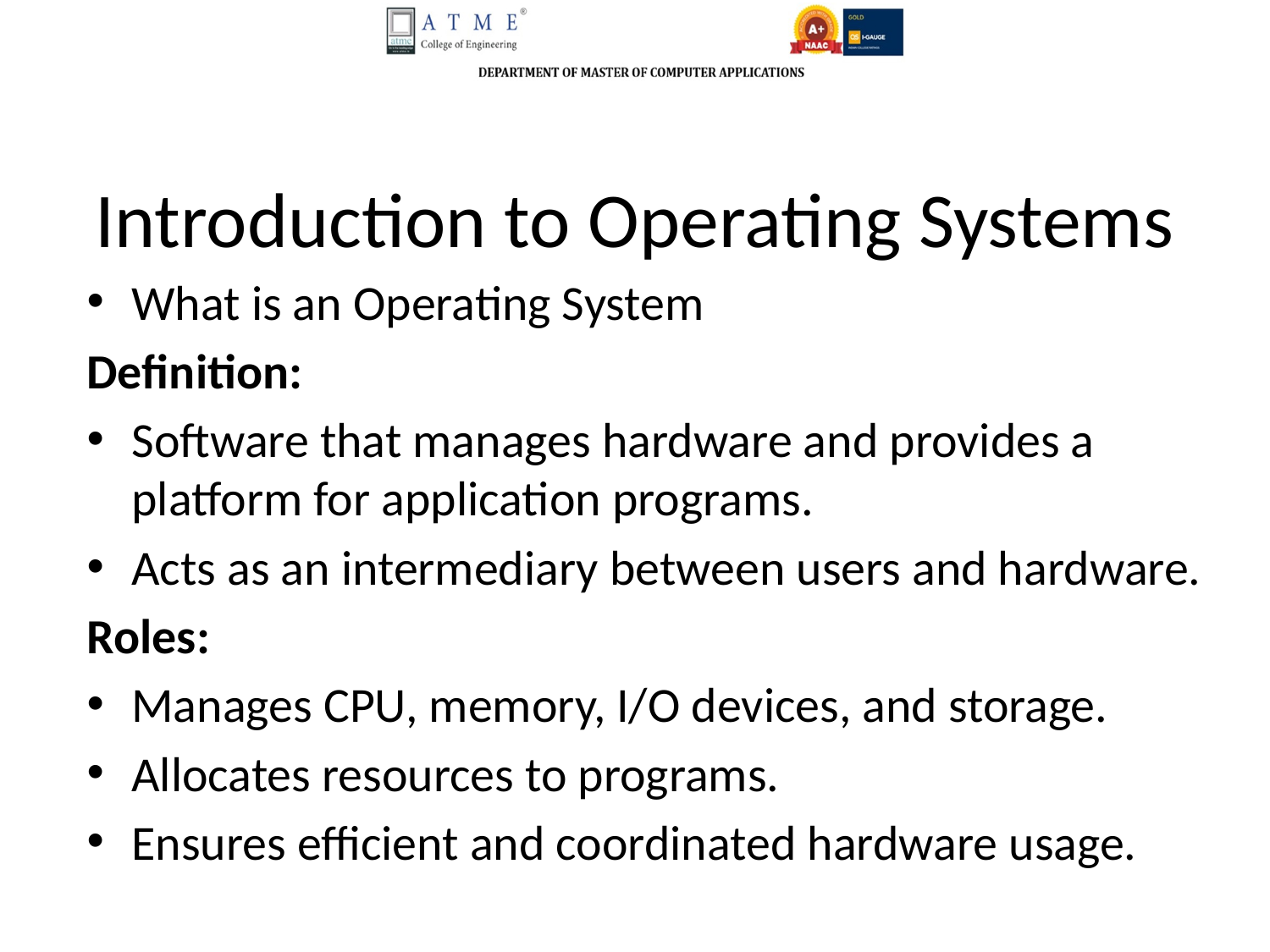

# Introduction to Operating Systems
What is an Operating System
Definition:
Software that manages hardware and provides a platform for application programs.
Acts as an intermediary between users and hardware.
Roles:
Manages CPU, memory, I/O devices, and storage.
Allocates resources to programs.
Ensures efficient and coordinated hardware usage.